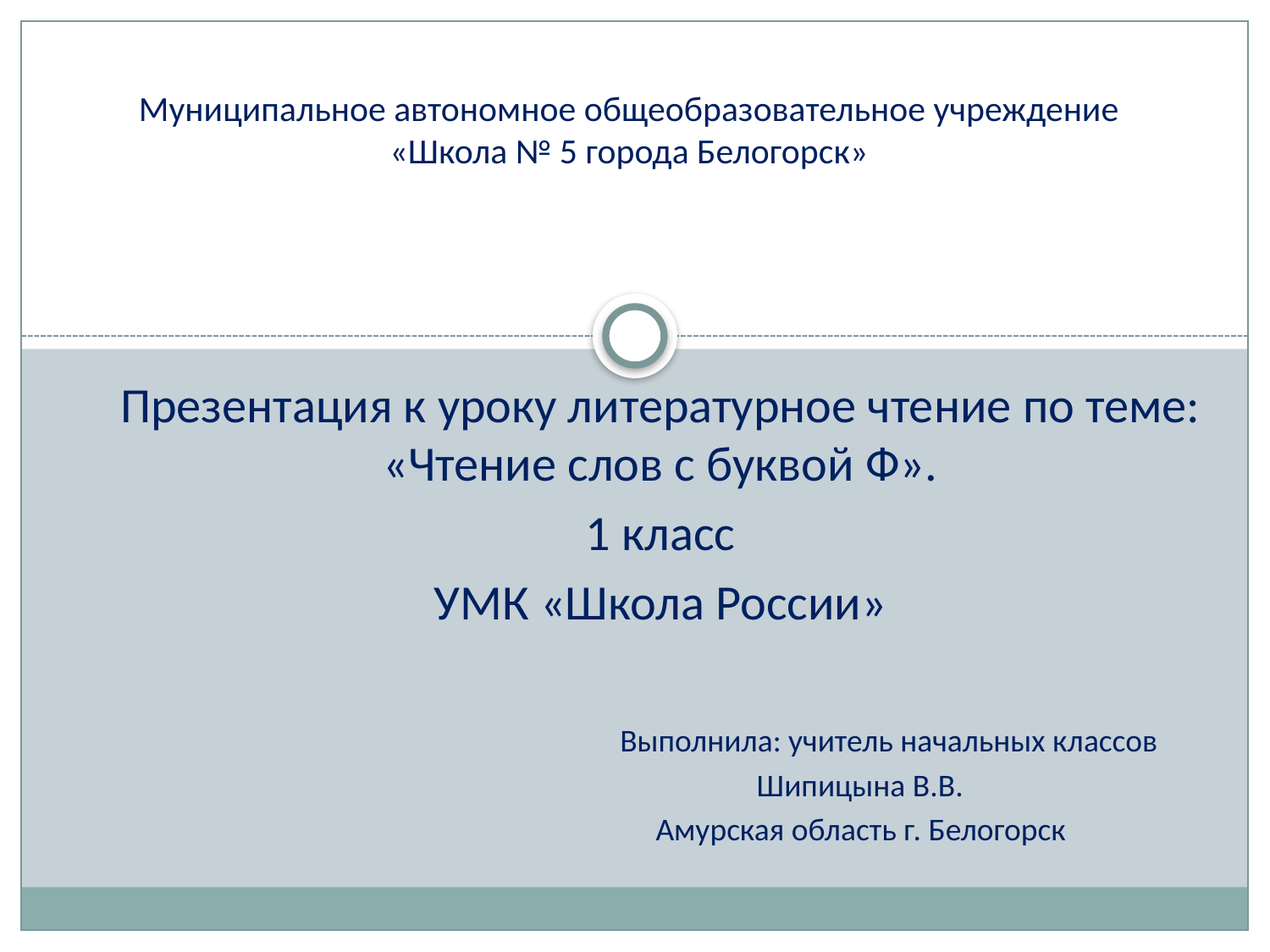

# Муниципальное автономное общеобразовательное учреждение «Школа № 5 города Белогорск»
Презентация к уроку литературное чтение по теме: «Чтение слов с буквой Ф».
1 класс
УМК «Школа России»
     Выполнила: учитель начальных классов
                        Шипицына В.В.
          Амурская область г. Белогорск